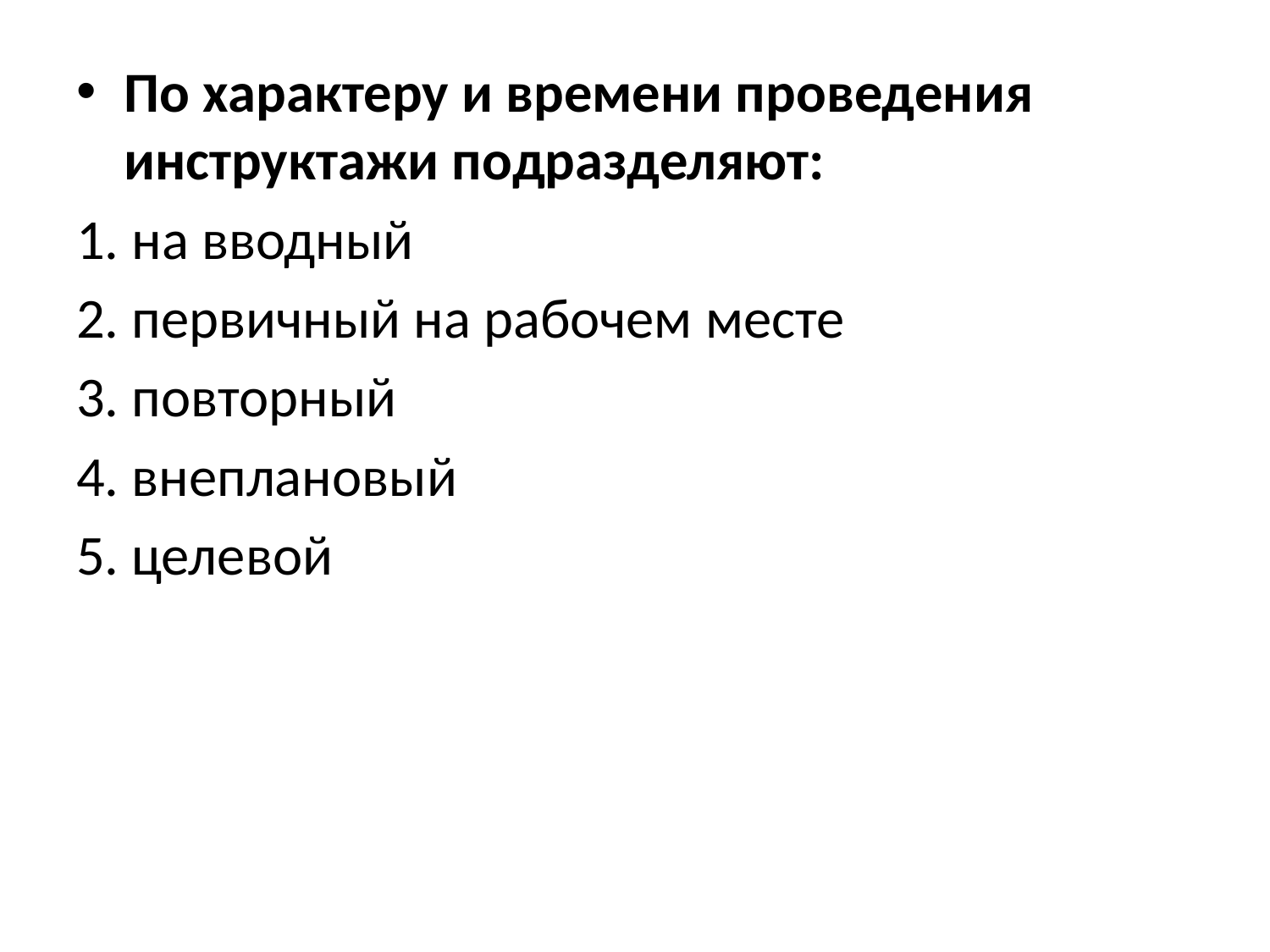

По характеру и времени проведения инструктажи подразделяют:
1. на вводный
2. первичный на рабочем месте
3. повторный
4. внеплановый
5. целевой